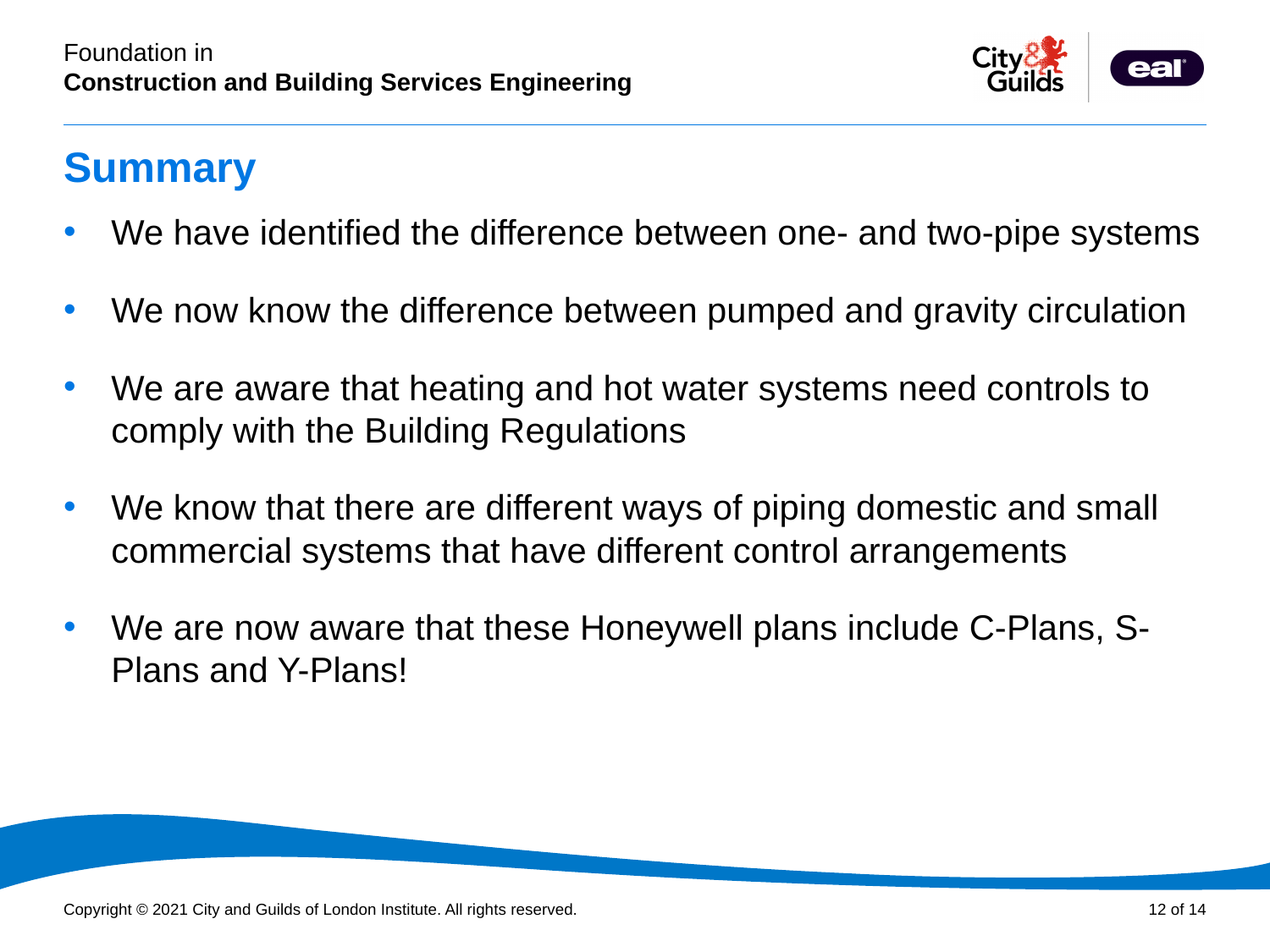

# Summary
We have identified the difference between one- and two-pipe systems
We now know the difference between pumped and gravity circulation
We are aware that heating and hot water systems need controls to comply with the Building Regulations
We know that there are different ways of piping domestic and small commercial systems that have different control arrangements
We are now aware that these Honeywell plans include C-Plans, S-Plans and Y-Plans!